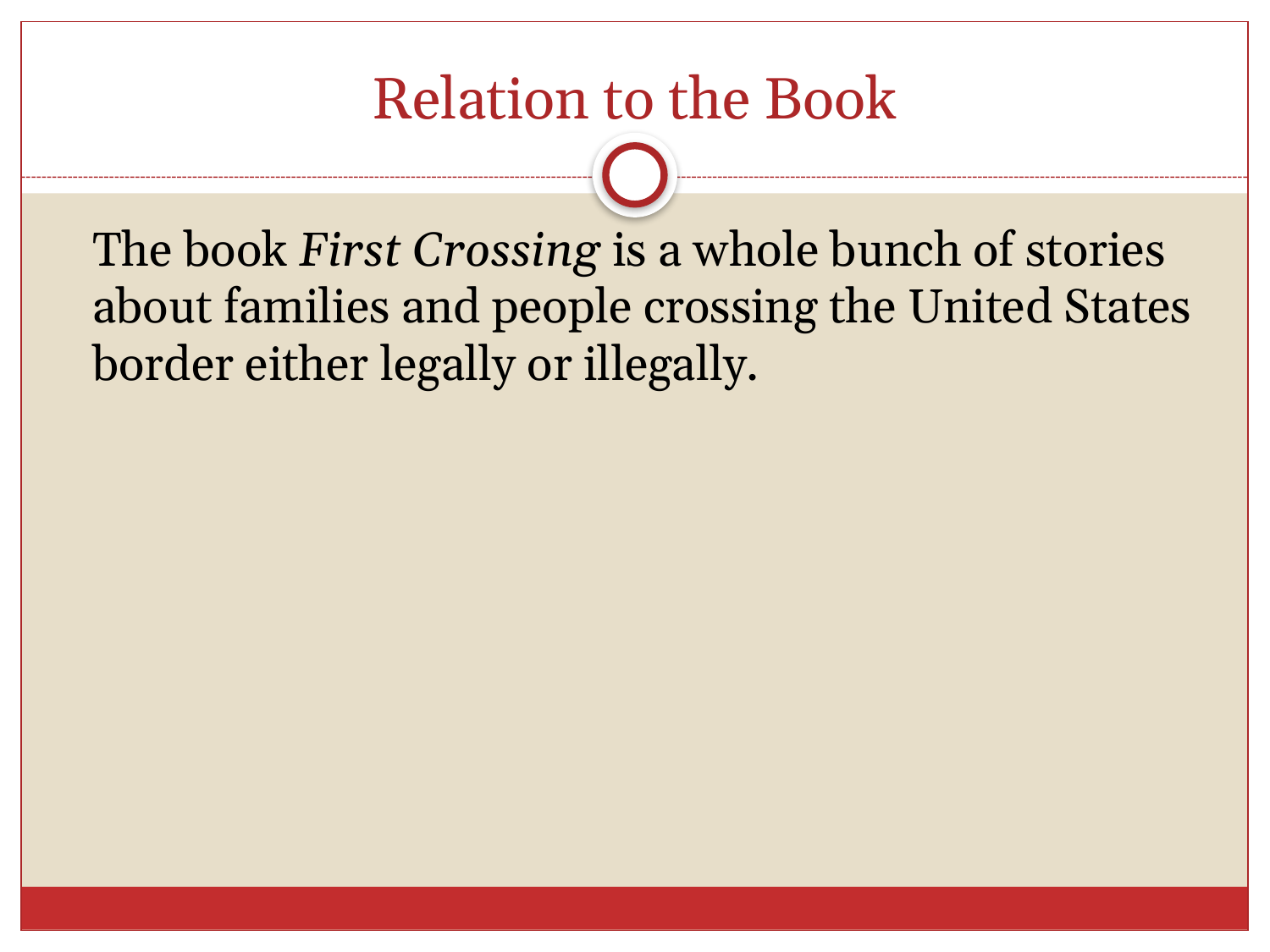

# Relation to the Book
	The book First Crossing is a whole bunch of stories about families and people crossing the United States border either legally or illegally.